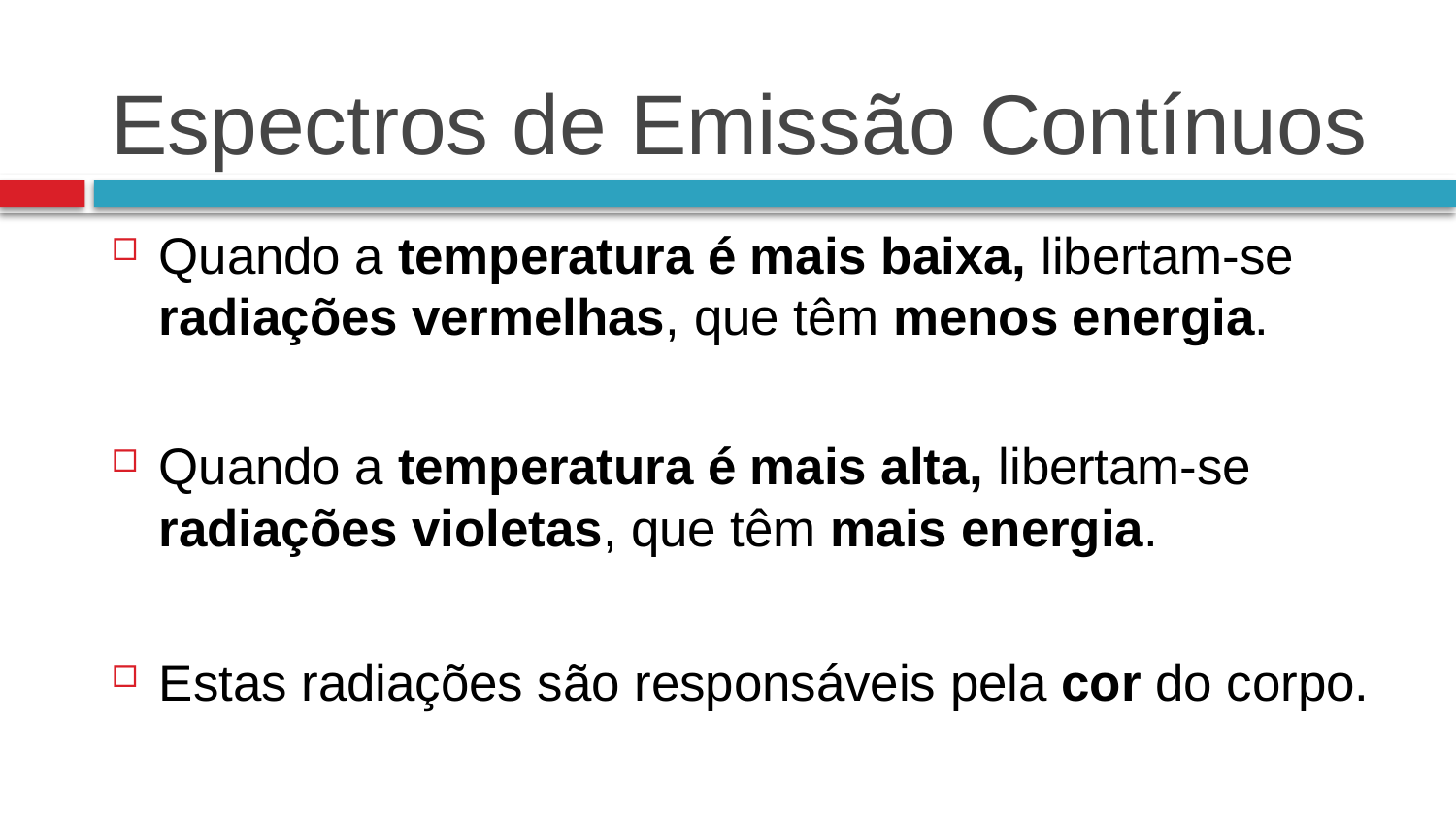

# Espectros de Emissão Contínuos
Quando a temperatura é mais baixa, libertam-se
radiações vermelhas, que têm menos energia.

Quando a temperatura é mais alta, libertam-se radiações violetas, que têm mais energia.

Estas radiações são responsáveis pela cor do corpo.